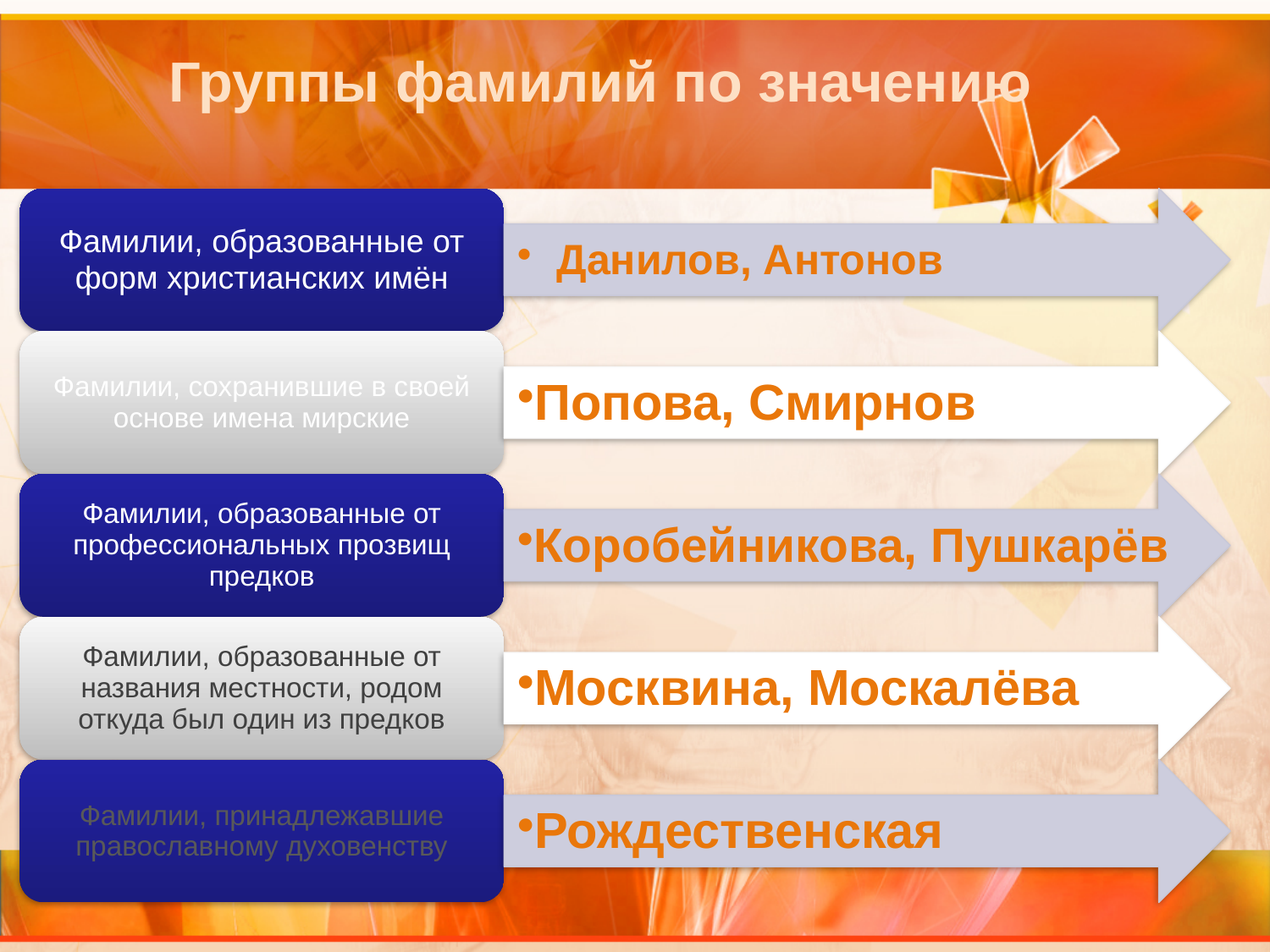

#
Группы фамилий по значению

Фамилии, образованные от форм христианских имён
Фамилии, сохранившие в своей основе имена мирские
Фамилии, образованные от профессиональных прозвищ предков
Фамилии, образованные от названия местности, родом откуда был один из предков
Фамилии, принадлежавшие православному духовенству
Данилов, Антонов
Попова, Смирнов
Коробейникова, Пушкарёв
Москвина, Москалёва
Рождественская